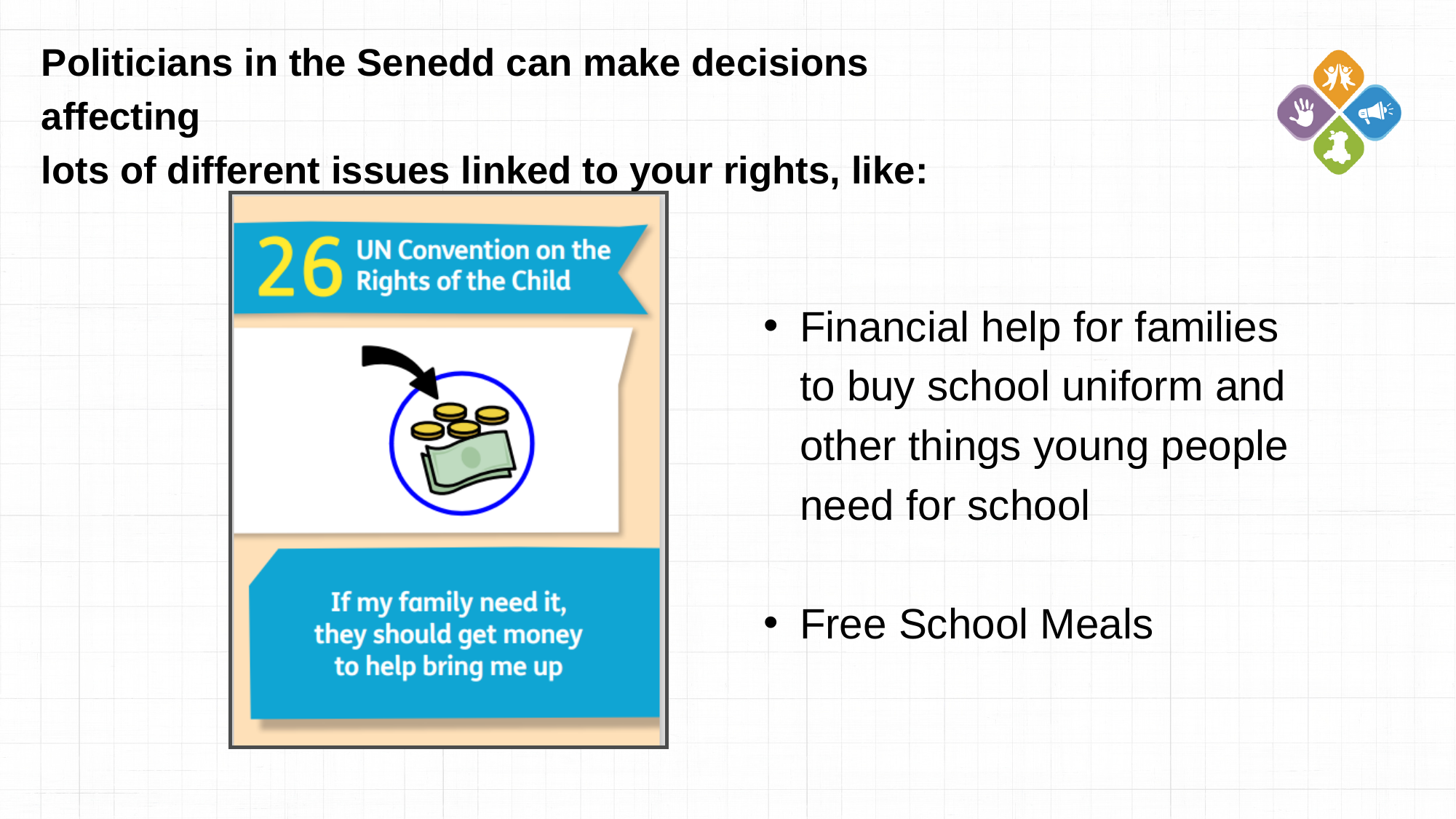

Politicians in the Senedd can make decisions affecting
lots of different issues linked to your rights, like:

Financial help for families to buy school uniform and other things young people need for school

Free School Meals